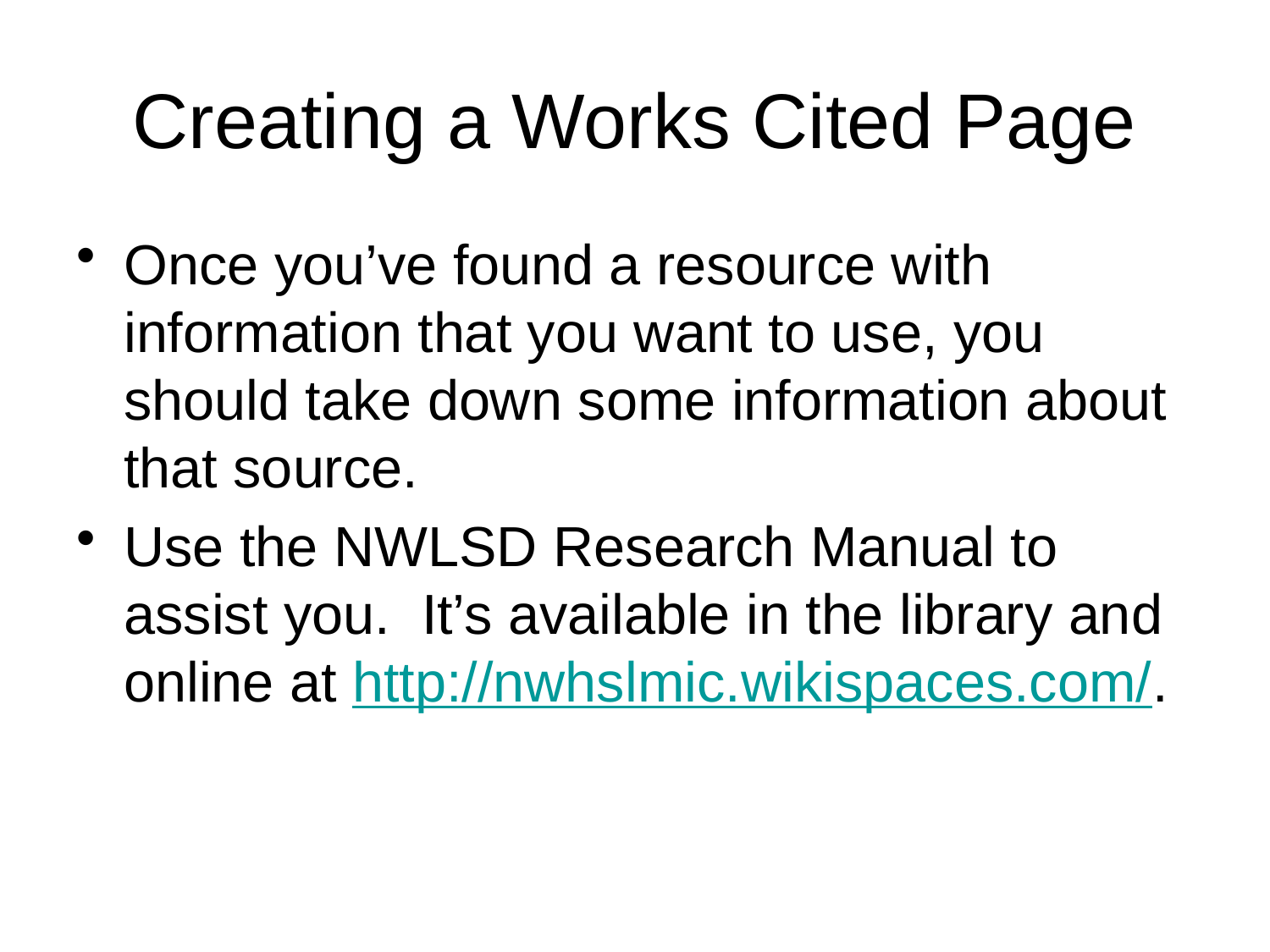

# Creating a Works Cited Page
Once you’ve found a resource with information that you want to use, you should take down some information about that source.
Use the NWLSD Research Manual to assist you.  It’s available in the library and online at http://nwhslmic.wikispaces.com/.